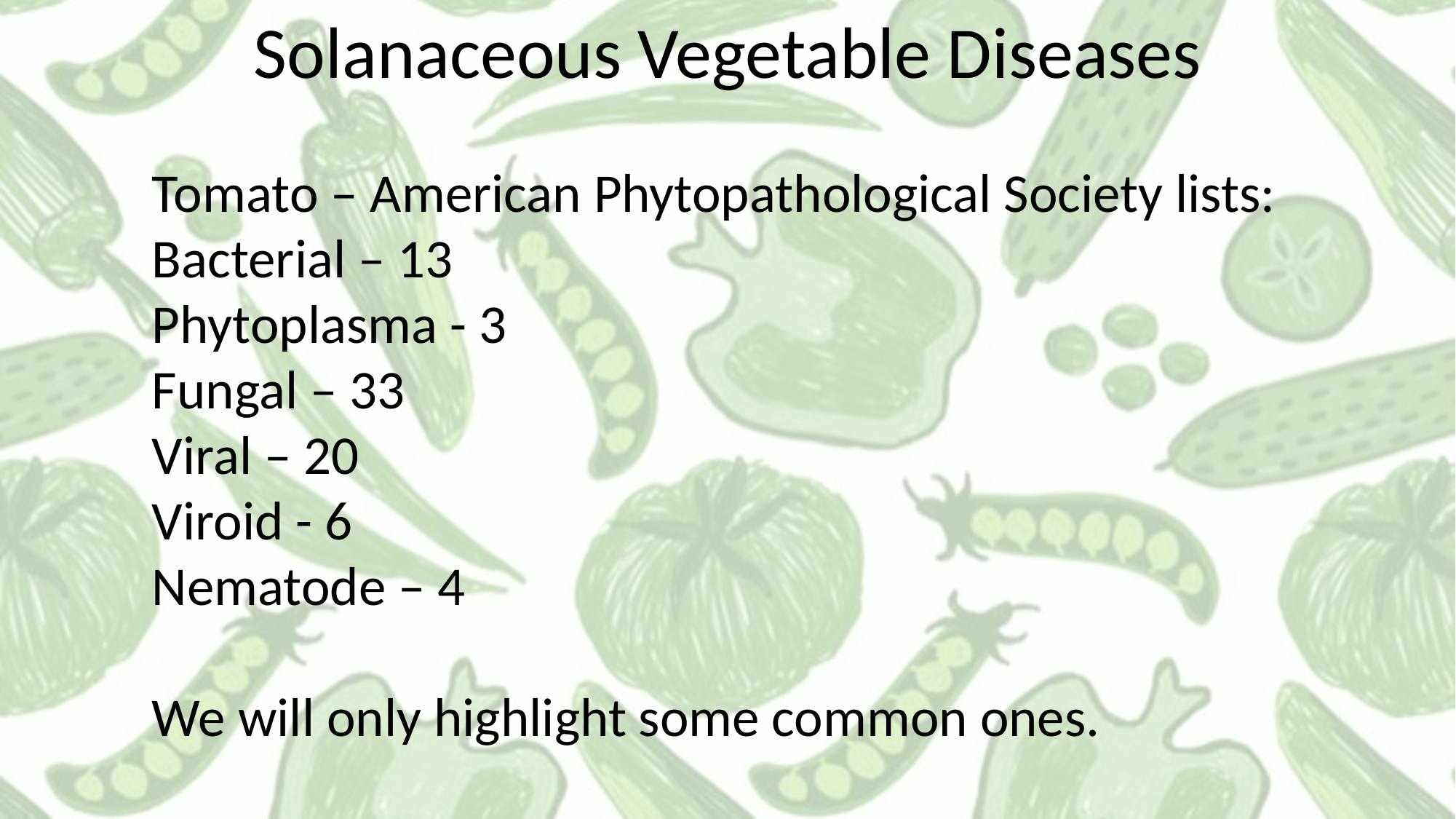

Solanaceous Vegetable Diseases
Tomato – American Phytopathological Society lists:
Bacterial – 13
Phytoplasma - 3
Fungal – 33
Viral – 20
Viroid - 6
Nematode – 4

We will only highlight some common ones.